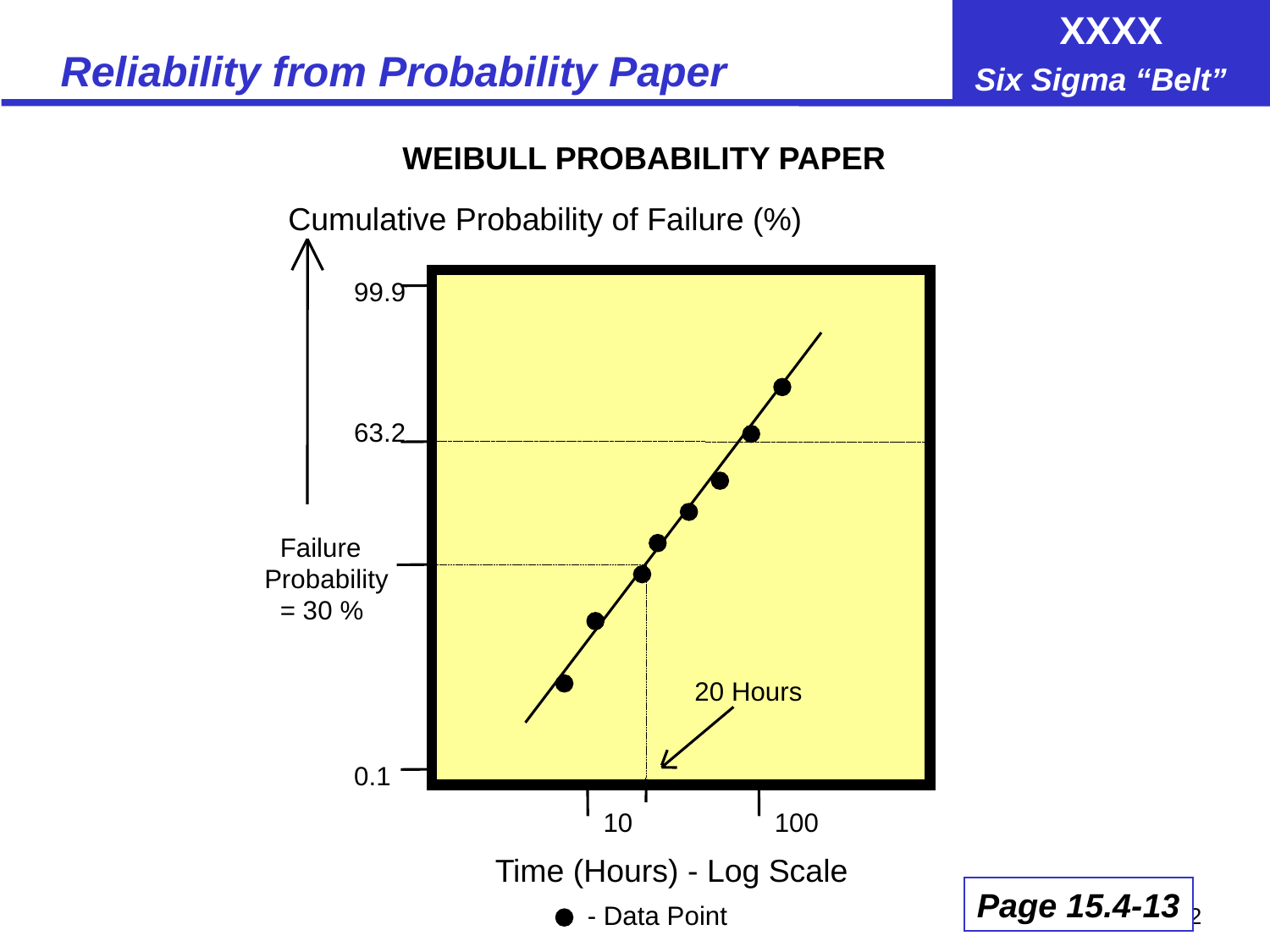

# Reliability from Probability Paper

WEIBULL PROBABILITY PAPER

Cumulative Probability of Failure (%)

99.9

63.2

Failure

Probability

= 30 %

20 Hours

0.1

10
100
Time (Hours) - Log Scale
Page 15.4-13
- Data Point